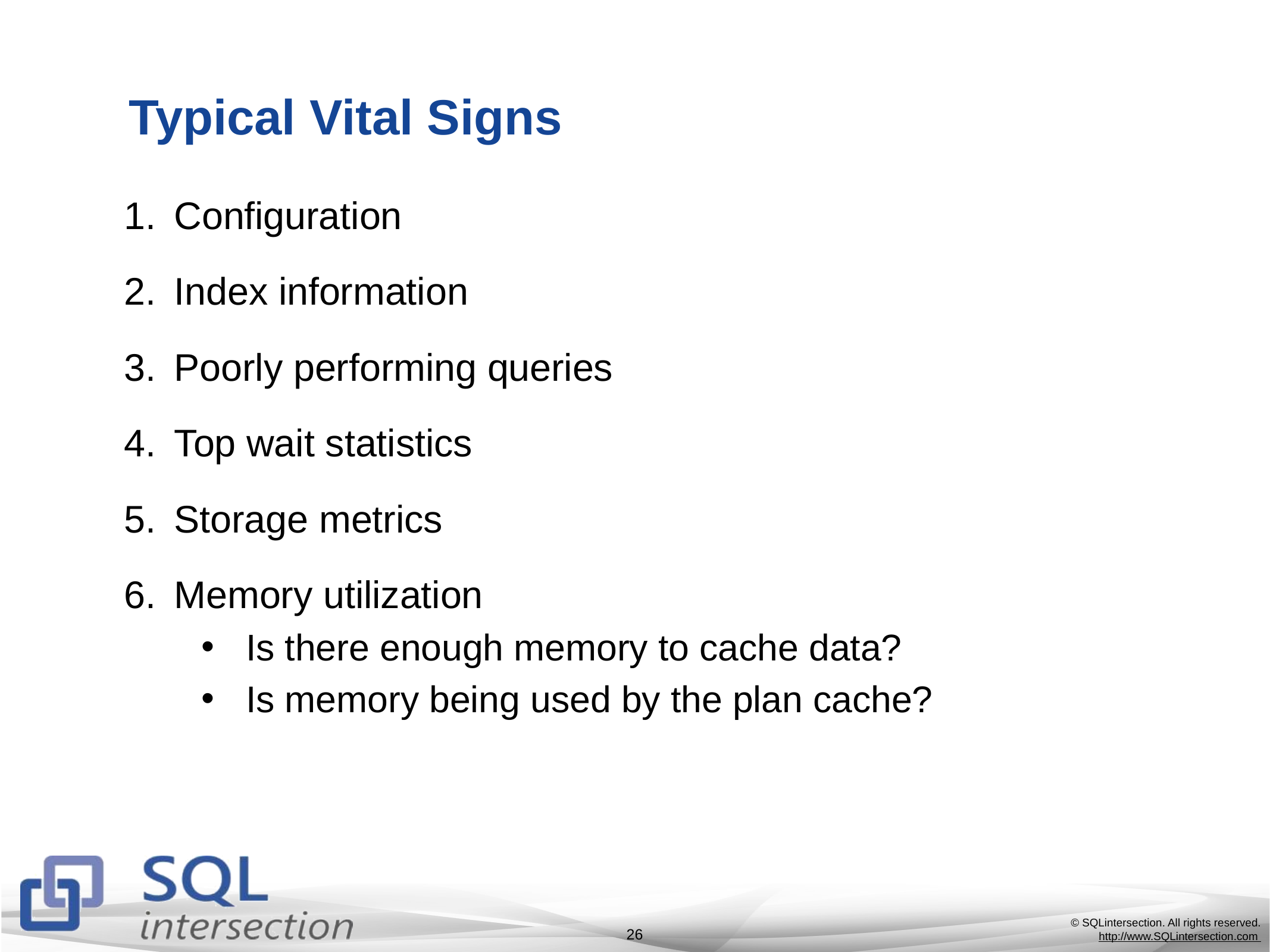

# Typical Vital Signs
Configuration
Index information
Poorly performing queries
Top wait statistics
Storage metrics
Memory utilization
Is there enough memory to cache data?
Is memory being used by the plan cache?